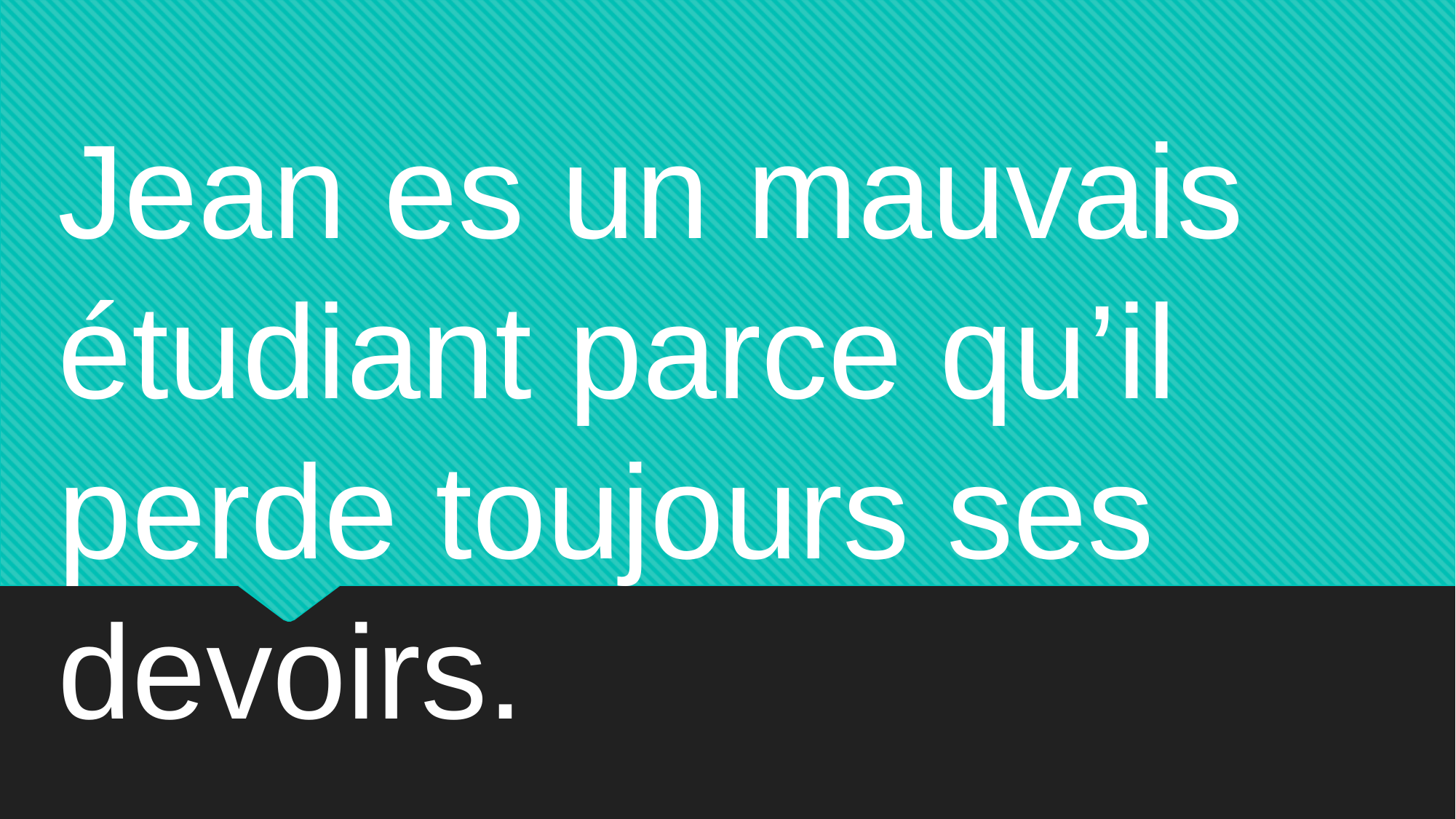

Jean es un mauvais étudiant parce qu’il perde toujours ses devoirs.